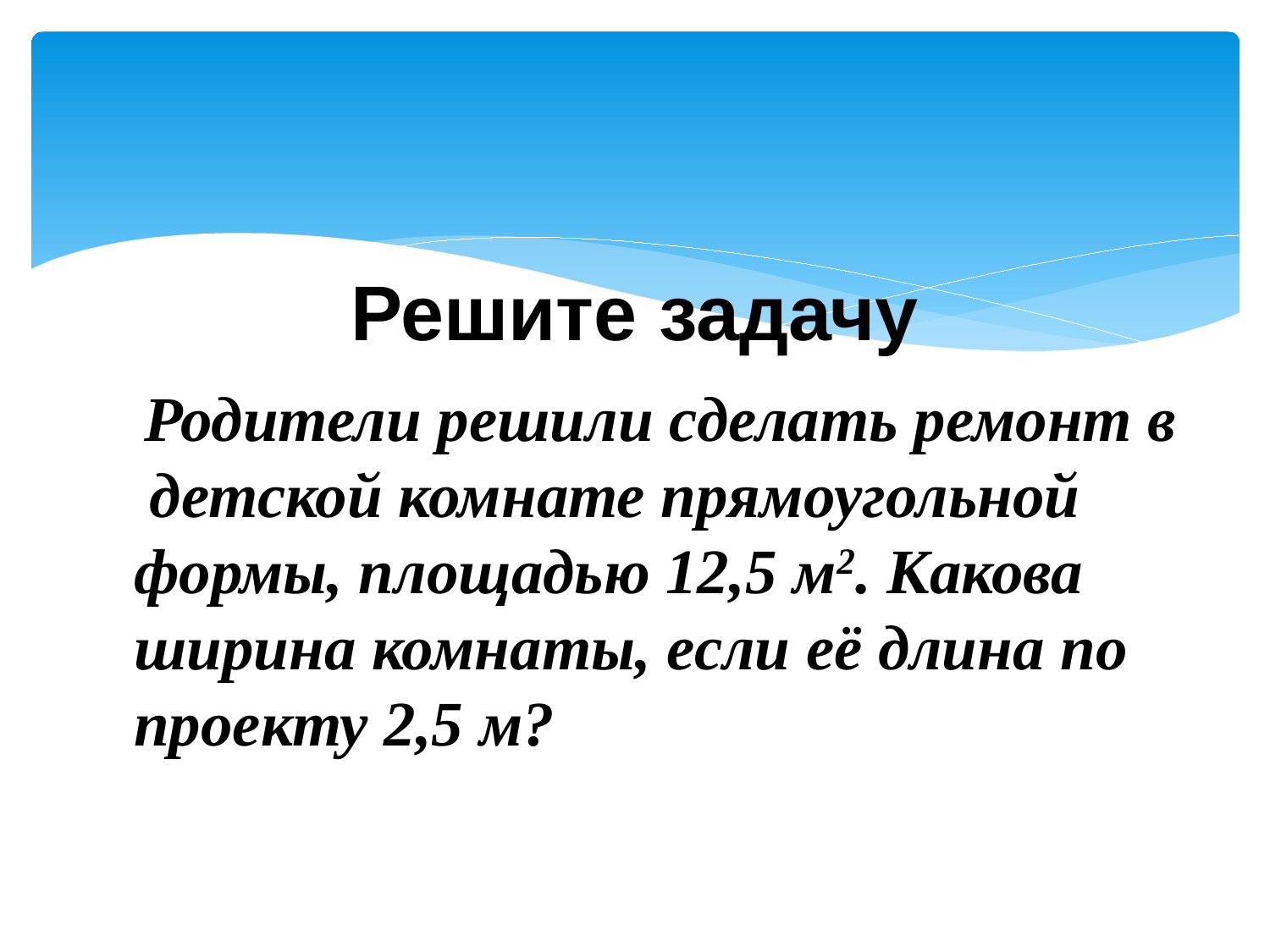

# Решите задачу
 Родители решили сделать ремонт в   детской комнате прямоугольной формы, площадью 12,5 м2. Какова ширина комнаты, если её длина по проекту 2,5 м?